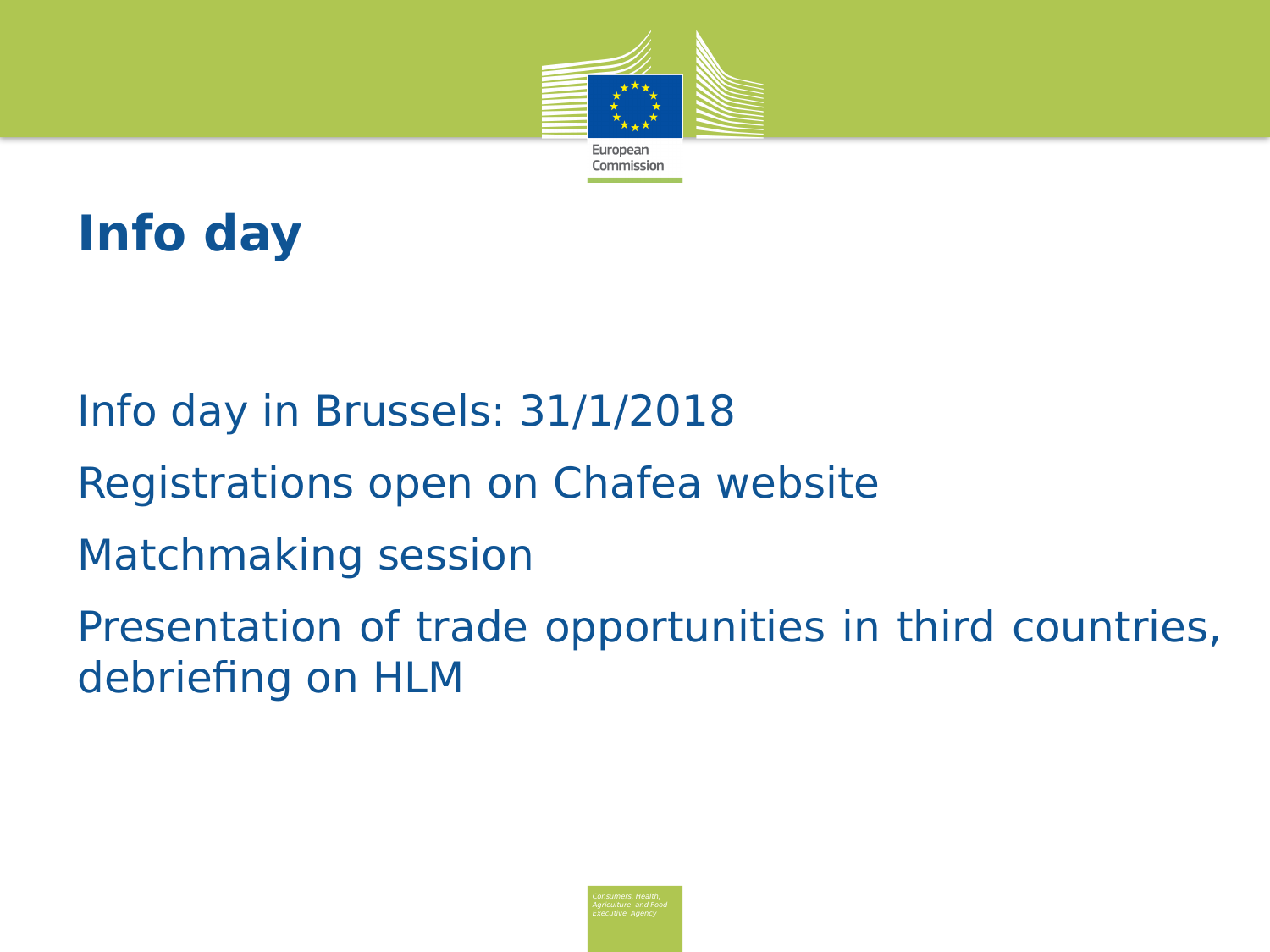

# Info day

Info day in Brussels: 31/1/2018
Registrations open on Chafea website
Matchmaking session
Presentation of trade opportunities in third countries, debriefing on HLM